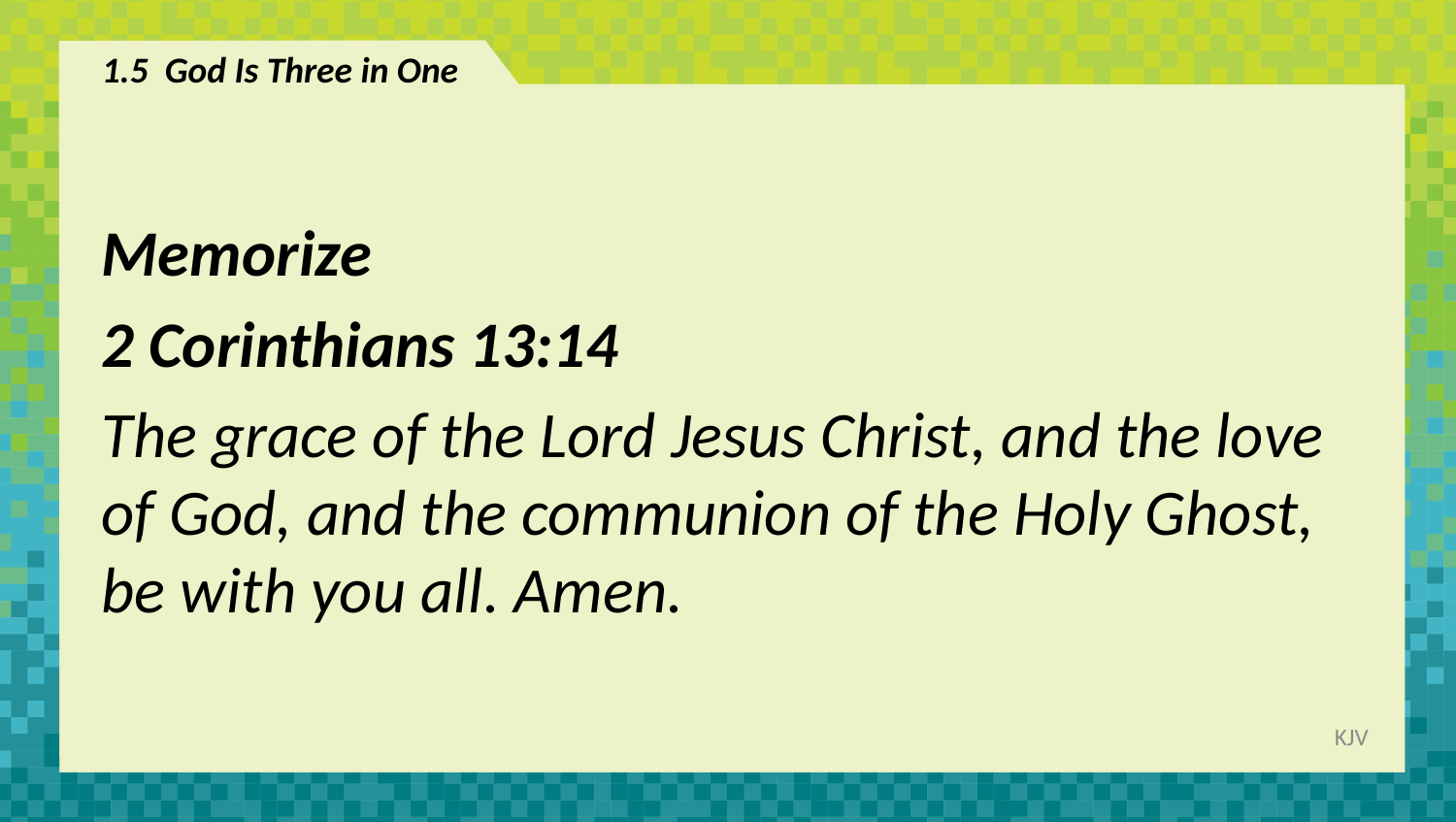

# 1.5  God Is Three in One
Memorize
2 Corinthians 13:14
The grace of the Lord Jesus Christ, and the love of God, and the communion of the Holy Ghost, be with you all. Amen.
KJV